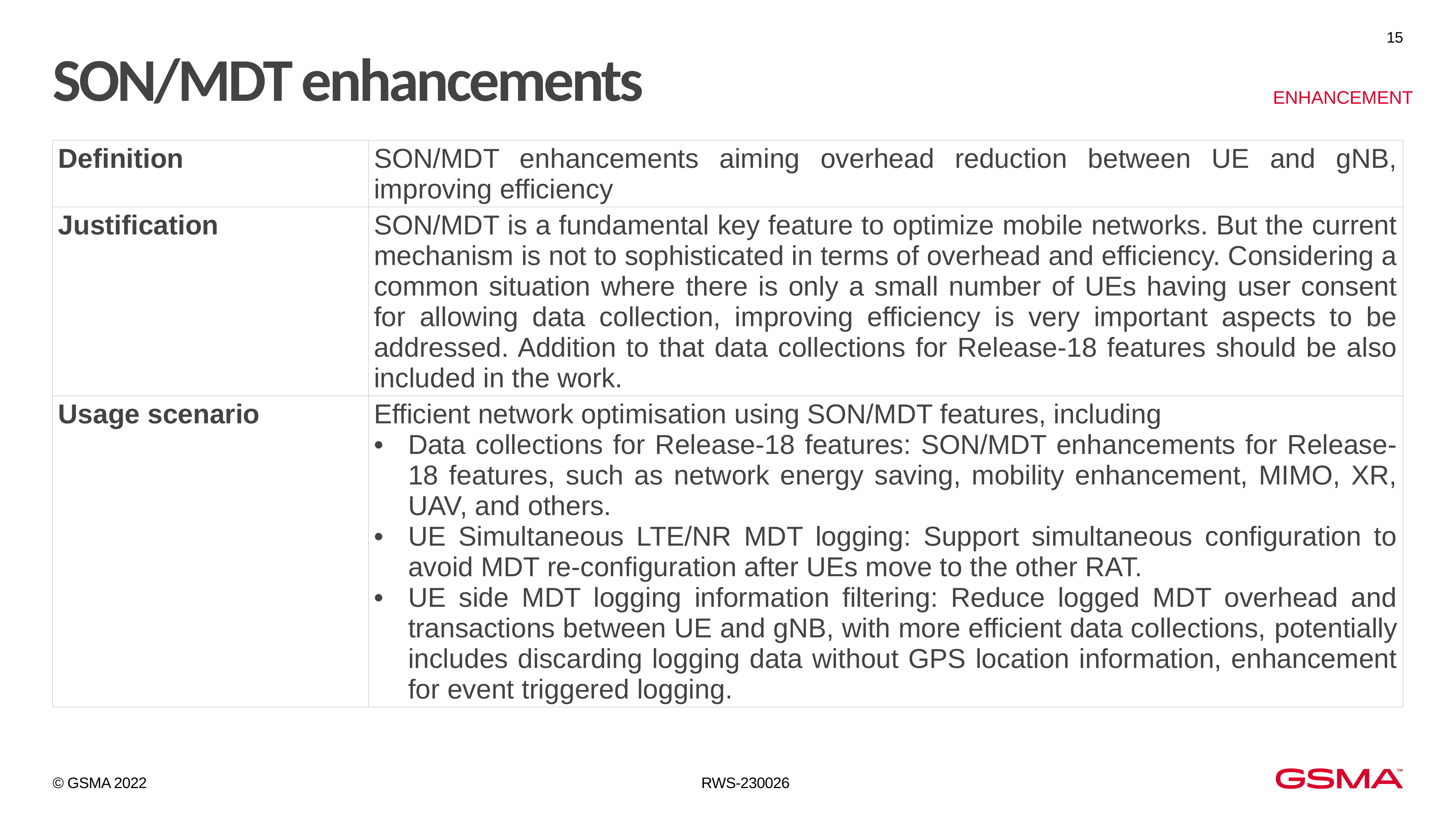

15
# SON/MDT enhancements
ENHANCEMENT
| Definition | SON/MDT enhancements aiming overhead reduction between UE and gNB, improving efficiency |
| --- | --- |
| Justification | SON/MDT is a fundamental key feature to optimize mobile networks. But the current mechanism is not to sophisticated in terms of overhead and efficiency. Considering a common situation where there is only a small number of UEs having user consent for allowing data collection, improving efficiency is very important aspects to be addressed. Addition to that data collections for Release-18 features should be also included in the work. |
| Usage scenario | Efficient network optimisation using SON/MDT features, including Data collections for Release-18 features: SON/MDT enhancements for Release-18 features, such as network energy saving, mobility enhancement, MIMO, XR, UAV, and others. UE Simultaneous LTE/NR MDT logging: Support simultaneous configuration to avoid MDT re-configuration after UEs move to the other RAT. UE side MDT logging information filtering: Reduce logged MDT overhead and transactions between UE and gNB, with more efficient data collections, potentially includes discarding logging data without GPS location information, enhancement for event triggered logging. |
© GSMA 2022